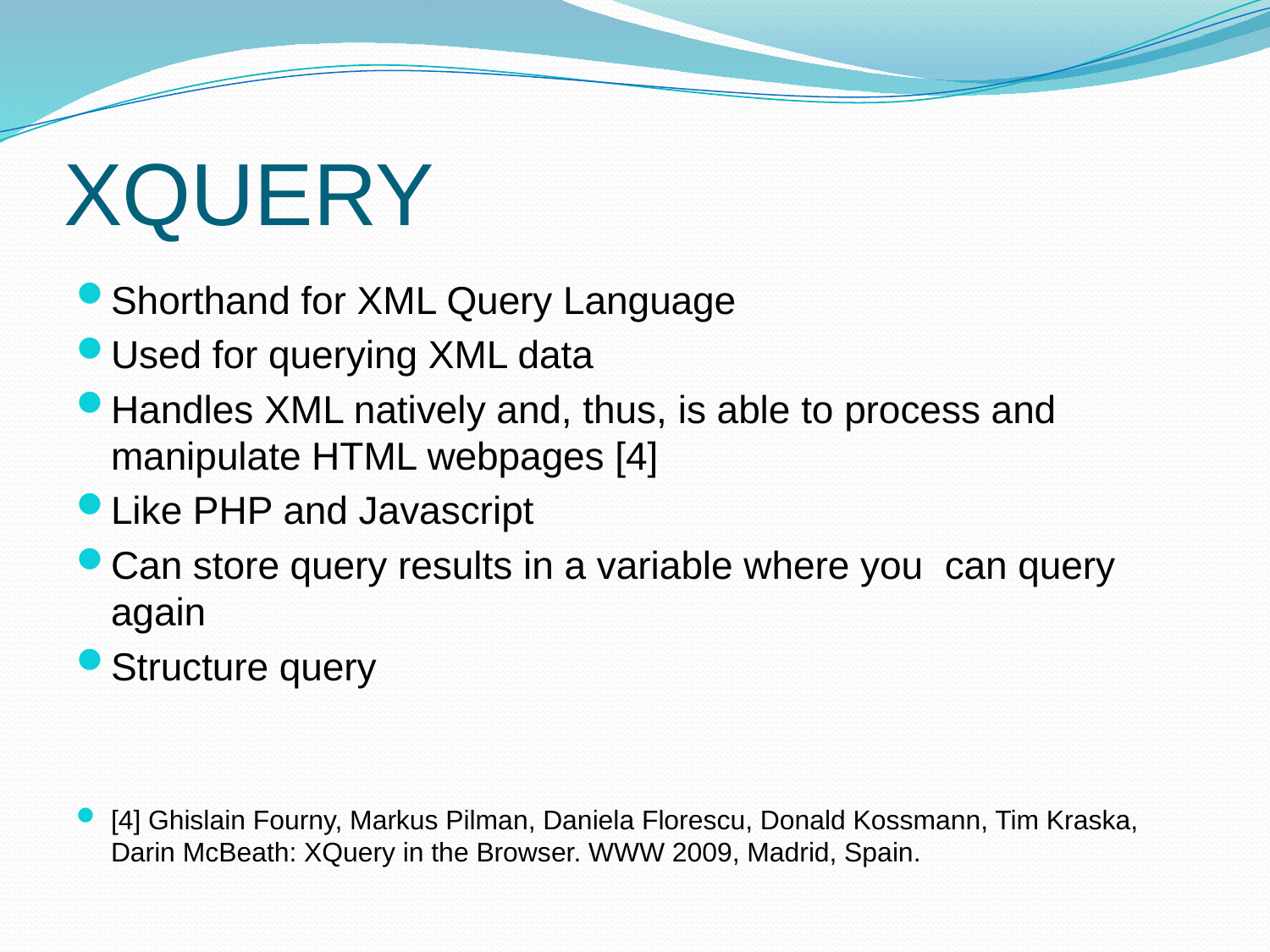

# XQUERY
Shorthand for XML Query Language
Used for querying XML data
Handles XML natively and, thus, is able to process and manipulate HTML webpages [4]
Like PHP and Javascript
Can store query results in a variable where you  can query again
Structure query

[4] Ghislain Fourny, Markus Pilman, Daniela Florescu, Donald Kossmann, Tim Kraska, Darin McBeath: XQuery in the Browser. WWW 2009, Madrid, Spain.